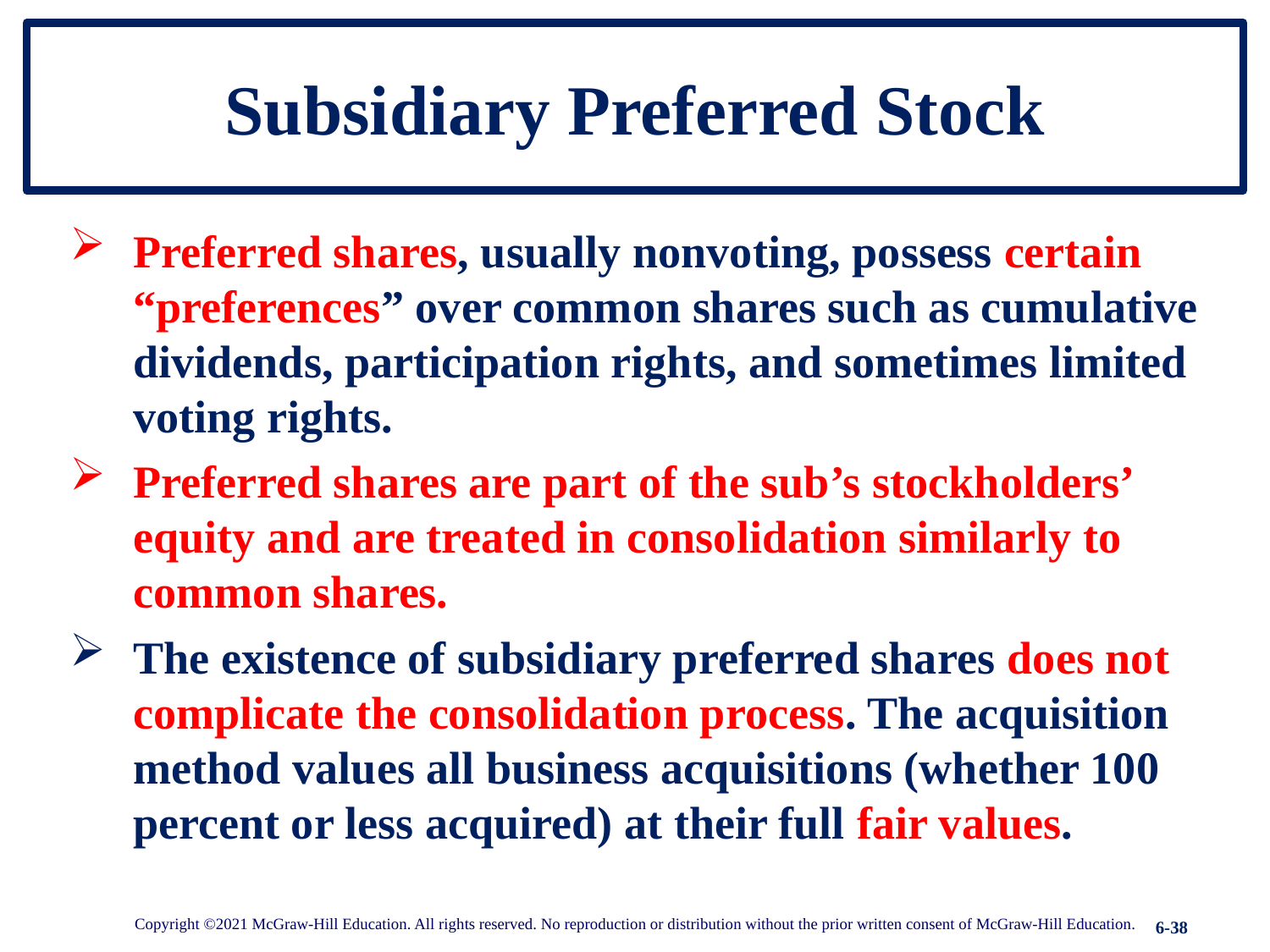

# Subsidiary Preferred Stock
Preferred shares, usually nonvoting, possess certain “preferences” over common shares such as cumulative dividends, participation rights, and sometimes limited voting rights.
Preferred shares are part of the sub’s stockholders’ equity and are treated in consolidation similarly to common shares.
The existence of subsidiary preferred shares does not complicate the consolidation process. The acquisition method values all business acquisitions (whether 100 percent or less acquired) at their full fair values.
Copyright ©2021 McGraw-Hill Education. All rights reserved. No reproduction or distribution without the prior written consent of McGraw-Hill Education.
6-38